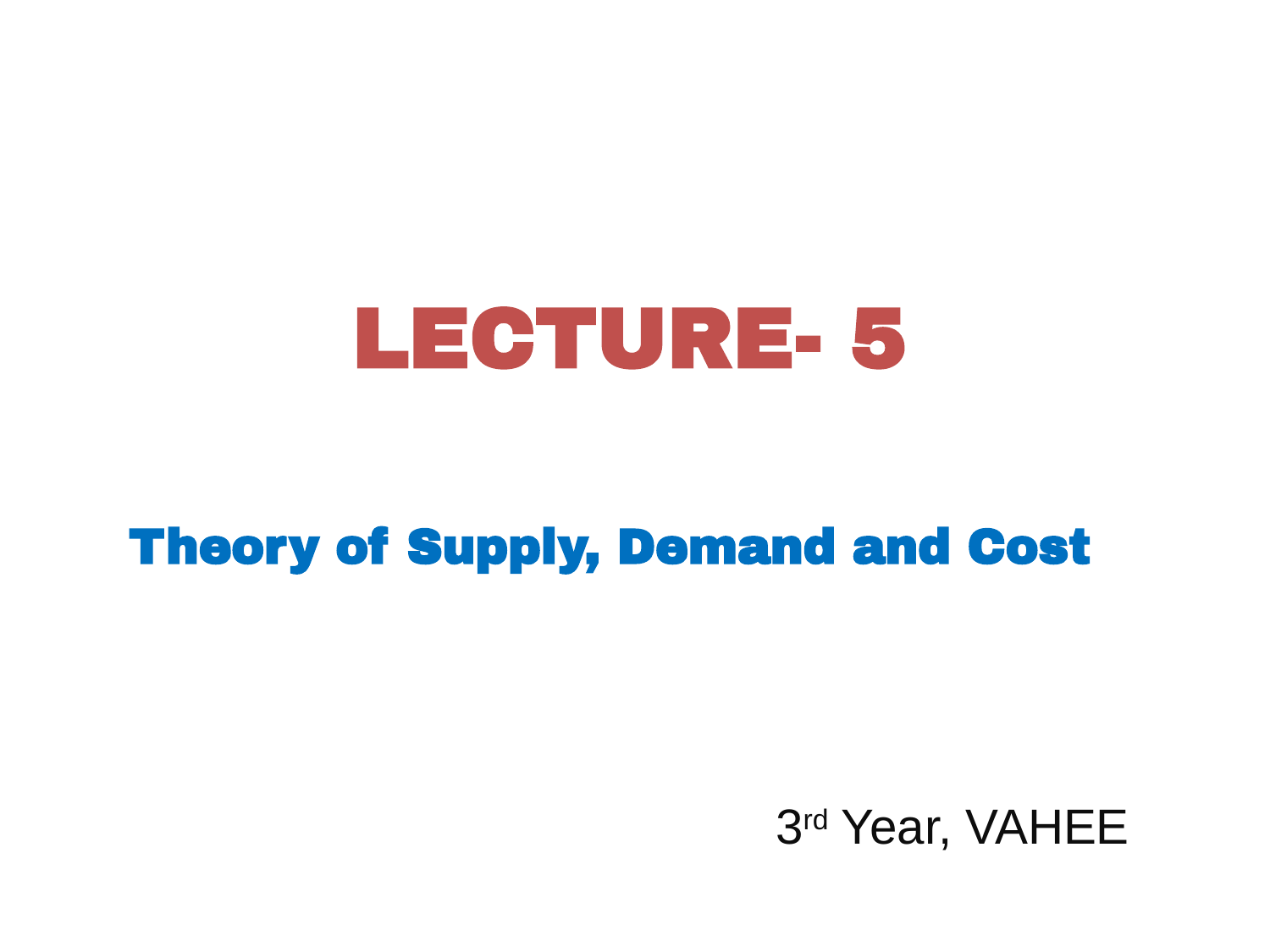

# LECTURE- 5
Theory of Supply, Demand and Cost

3rd Year, VAHEE